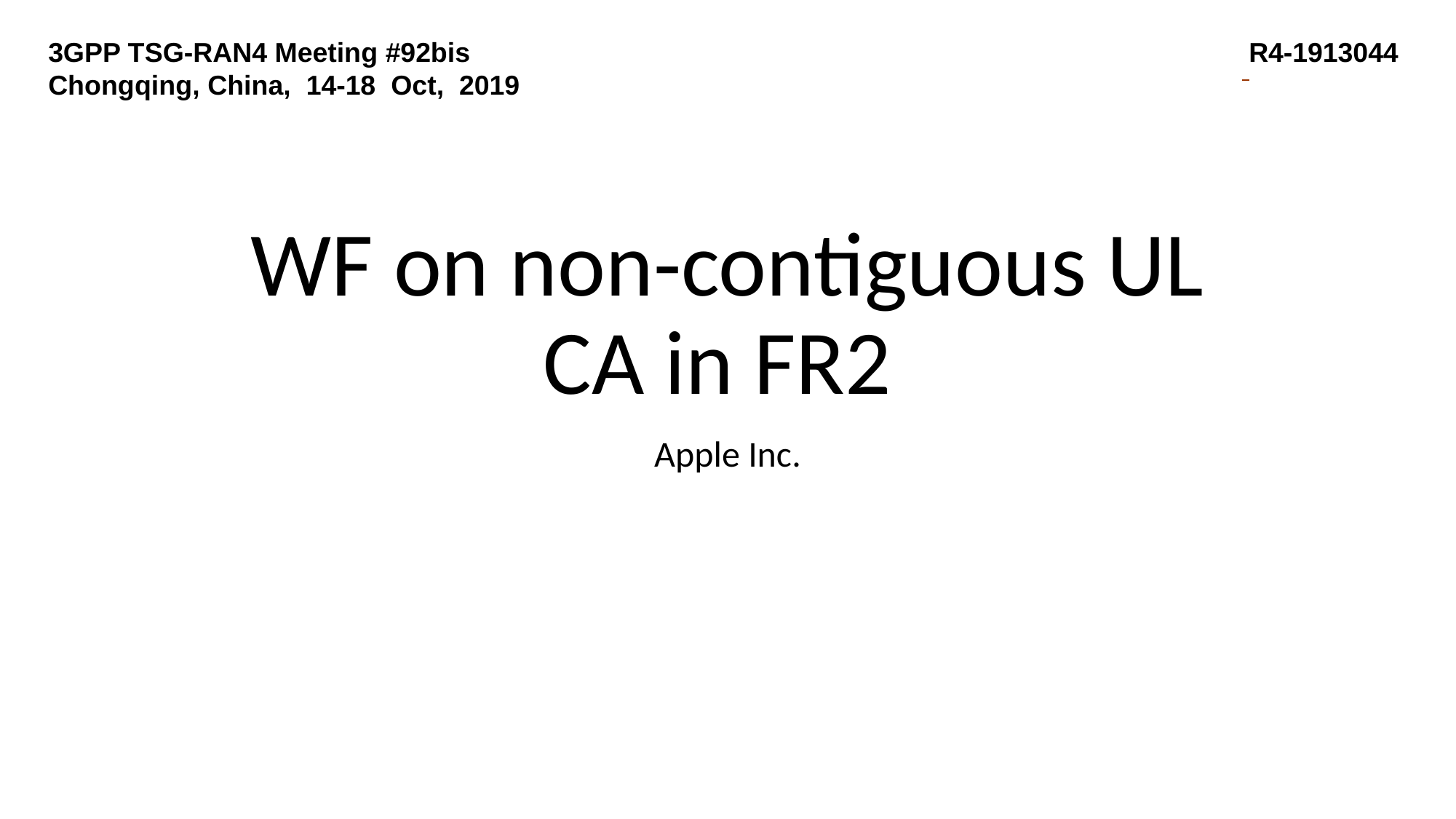

3GPP TSG-RAN4 Meeting #92bis						 		R4-1913044  Chongqing, China,  14-18  Oct,  2019

# WF on non-contiguous UL CA in FR2
Apple Inc.